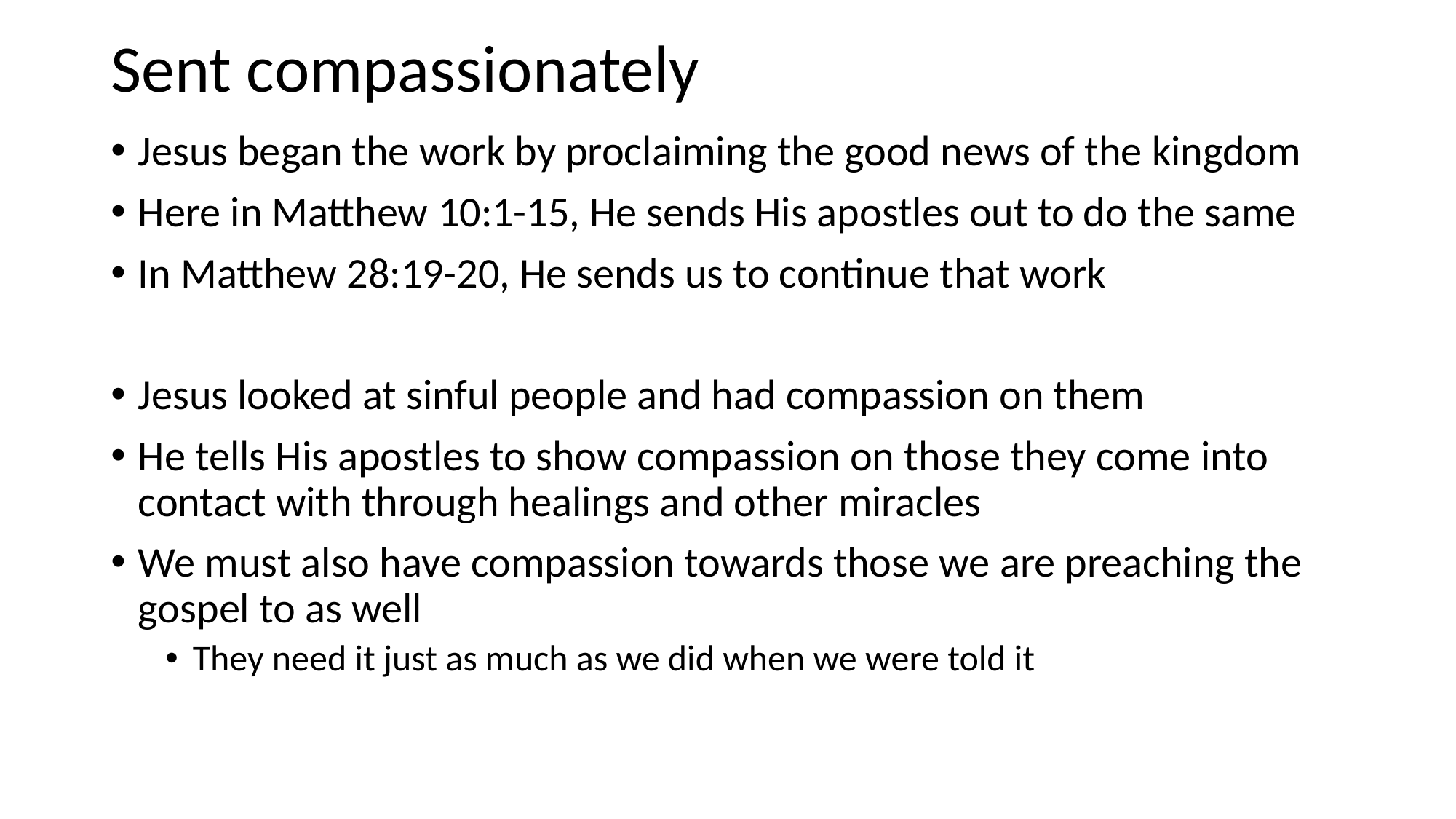

# Sent compassionately
Jesus began the work by proclaiming the good news of the kingdom
Here in Matthew 10:1-15, He sends His apostles out to do the same
In Matthew 28:19-20, He sends us to continue that work

Jesus looked at sinful people and had compassion on them
He tells His apostles to show compassion on those they come into contact with through healings and other miracles
We must also have compassion towards those we are preaching the gospel to as well
They need it just as much as we did when we were told it